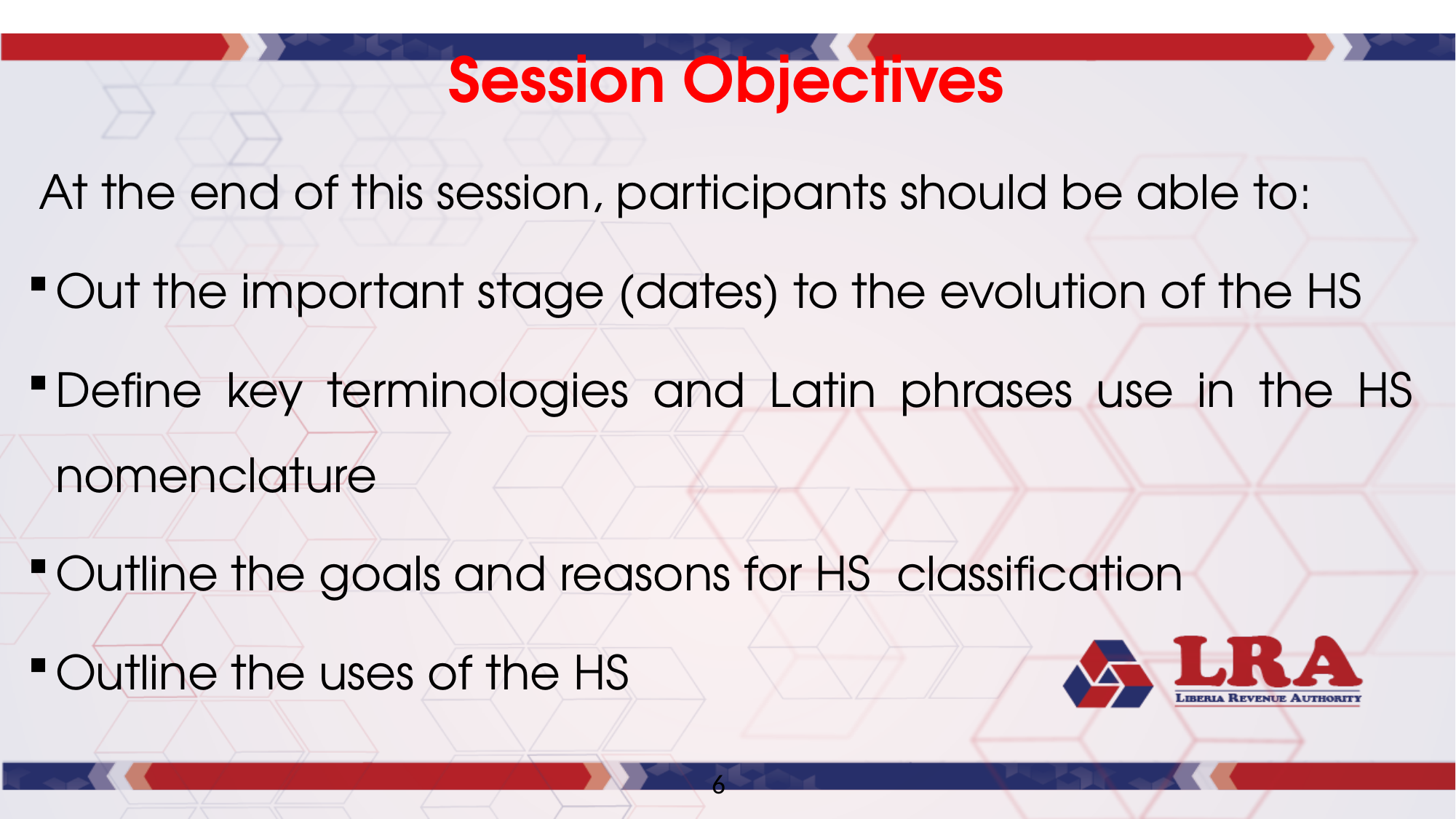

# Session Objectives
 At the end of this session, participants should be able to:
Out the important stage (dates) to the evolution of the HS
Define key terminologies and Latin phrases use in the HS nomenclature
Outline the goals and reasons for HS  classification
Outline the uses of the HS

6